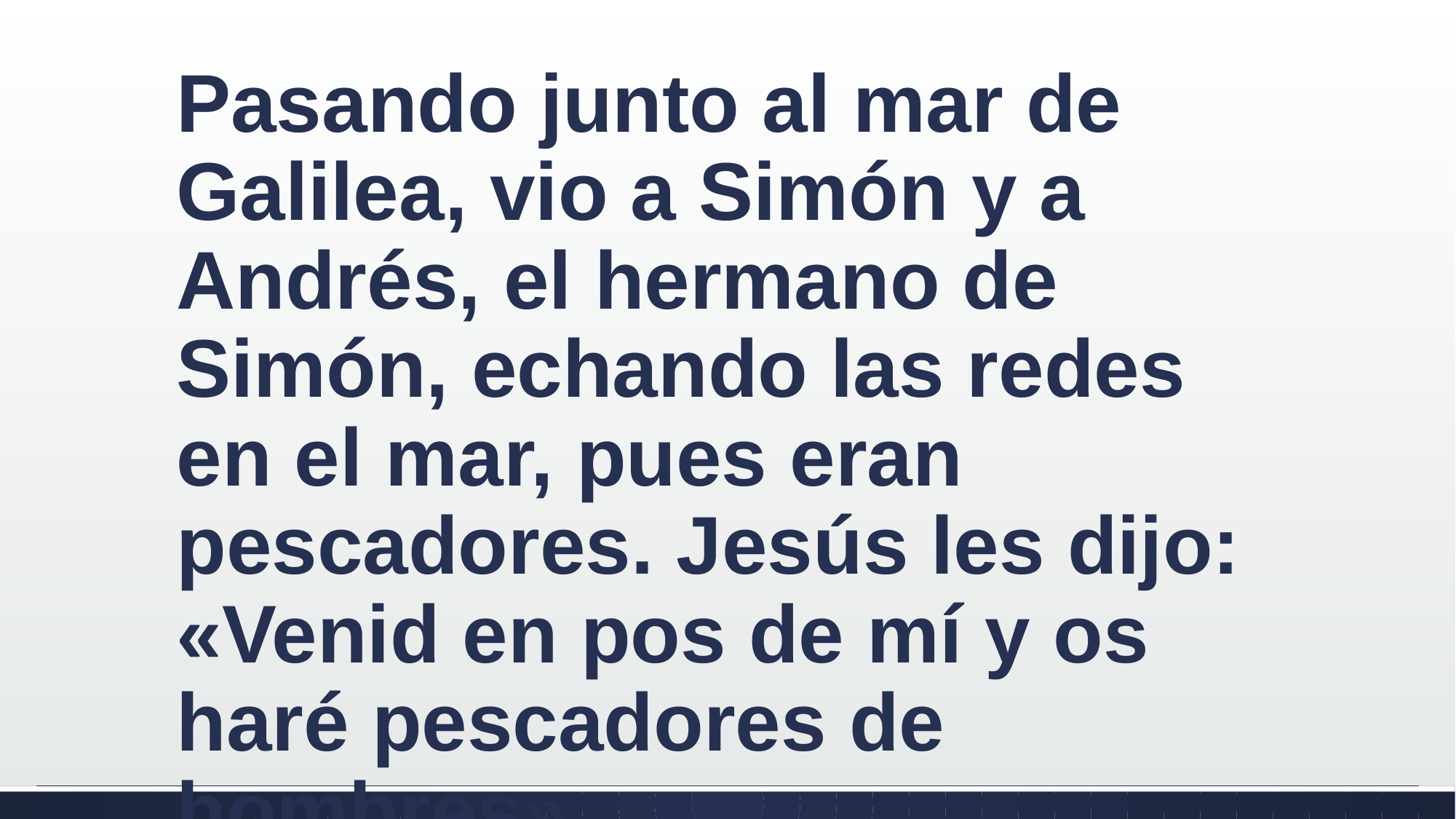

#
Pasando junto al mar de Galilea, vio a Simón y a Andrés, el hermano de Simón, echando las redes en el mar, pues eran pescadores. Jesús les dijo: «Venid en pos de mí y os haré pescadores de hombres».